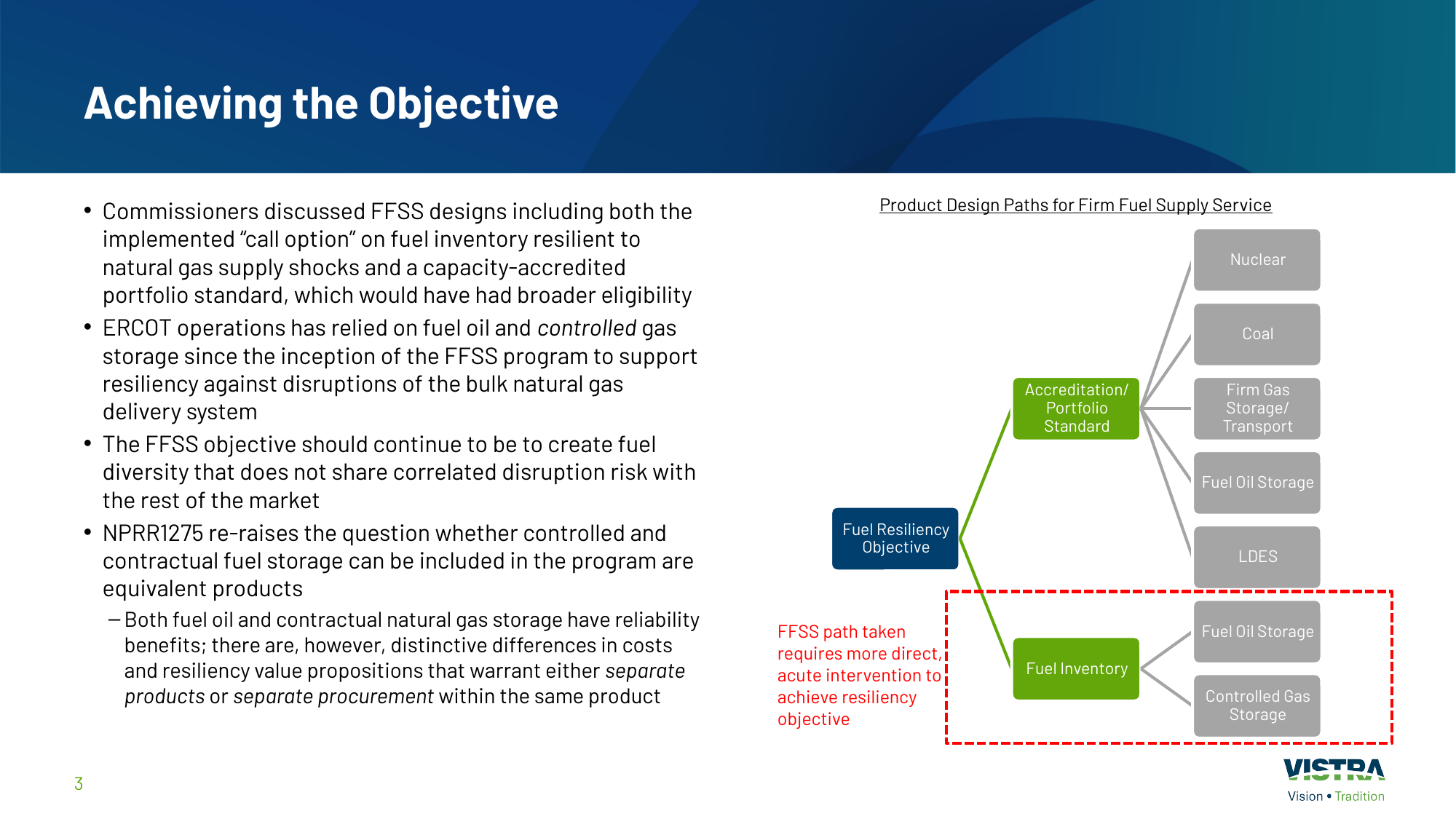

# Achieving the Objective
Product Design Paths for Firm Fuel Supply Service
Commissioners discussed FFSS designs including both the implemented “call option” on fuel inventory resilient to natural gas supply shocks and a capacity-accredited portfolio standard, which would have had broader eligibility
ERCOT operations has relied on fuel oil and controlled gas storage since the inception of the FFSS program to support resiliency against disruptions of the bulk natural gas delivery system
The FFSS objective should continue to be to create fuel diversity that does not share correlated disruption risk with the rest of the market
NPRR1275 re-raises the question whether controlled and contractual fuel storage can be included in the program are equivalent products
Both fuel oil and contractual natural gas storage have reliability benefits; there are, however, distinctive differences in costs and resiliency value propositions that warrant either separate products or separate procurement within the same product
Fuel Resiliency Objective

Accreditation/ Portfolio Standard

Nuclear

Coal

Firm Gas Storage/ Transport

Fuel Oil Storage

LDES

Fuel Inventory

Fuel Oil Storage

Controlled Gas Storage

FFSS path taken requires more direct, acute intervention to achieve resiliency objective